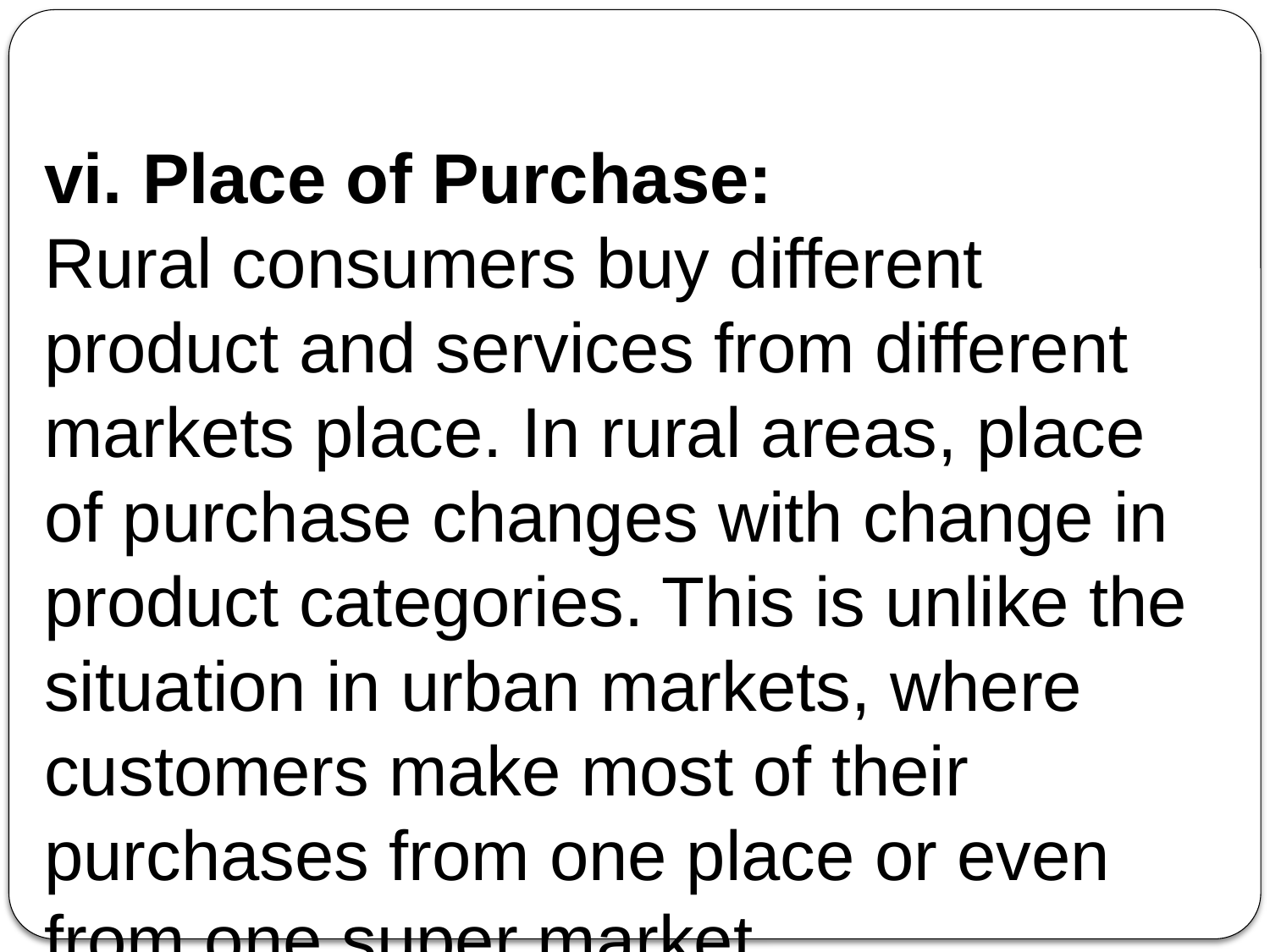

vi. Place of Purchase:
Rural consumers buy different product and services from different markets place. In rural areas, place of purchase changes with change in product categories. This is unlike the situation in urban markets, where customers make most of their purchases from one place or even from one super market.